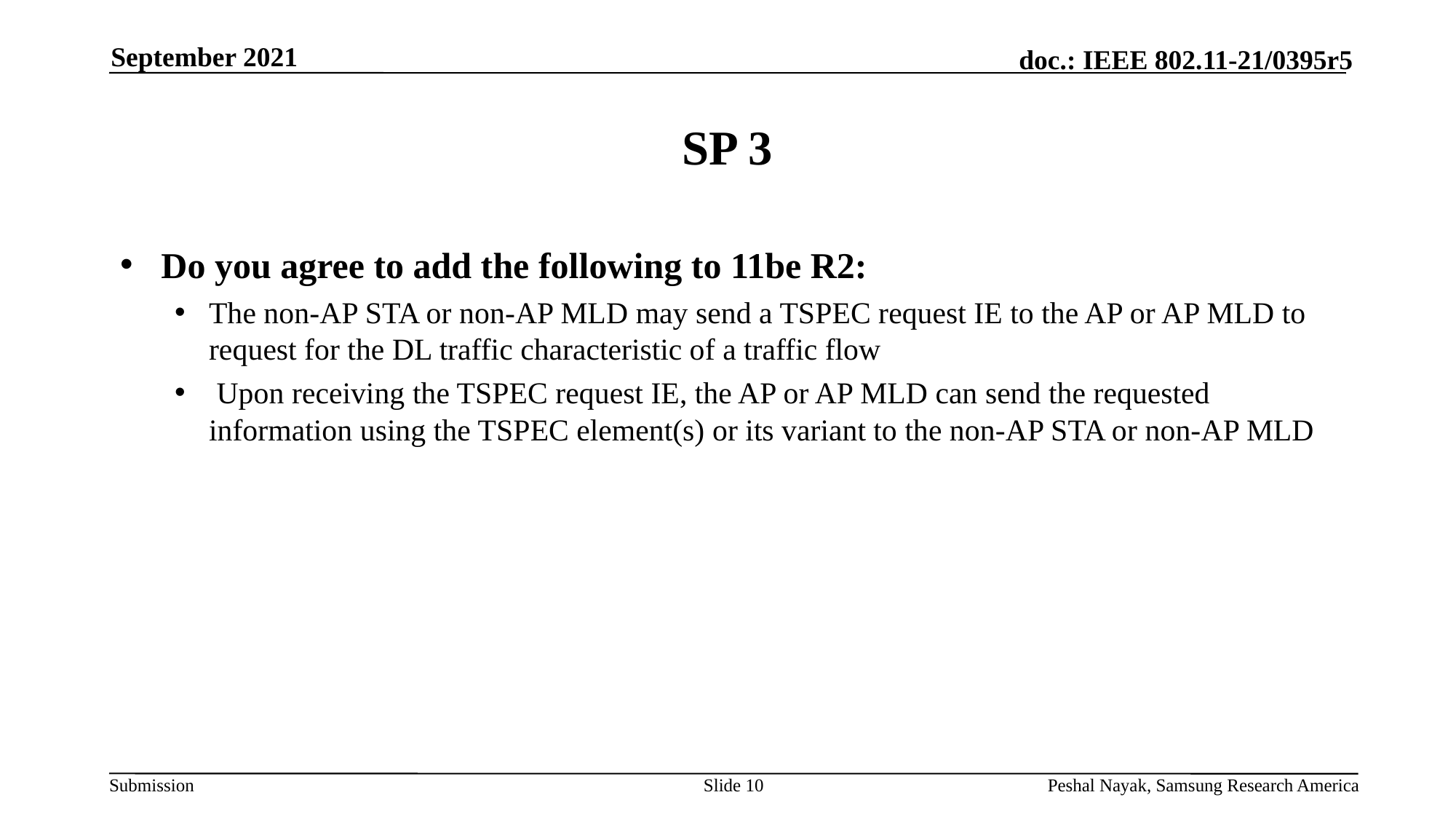

September 2021
# SP 3
Do you agree to add the following to 11be R2:
The non-AP STA or non-AP MLD may send a TSPEC request IE to the AP or AP MLD to request for the DL traffic characteristic of a traffic flow
 Upon receiving the TSPEC request IE, the AP or AP MLD can send the requested information using the TSPEC element(s) or its variant to the non-AP STA or non-AP MLD

Slide 10
Peshal Nayak, Samsung Research America